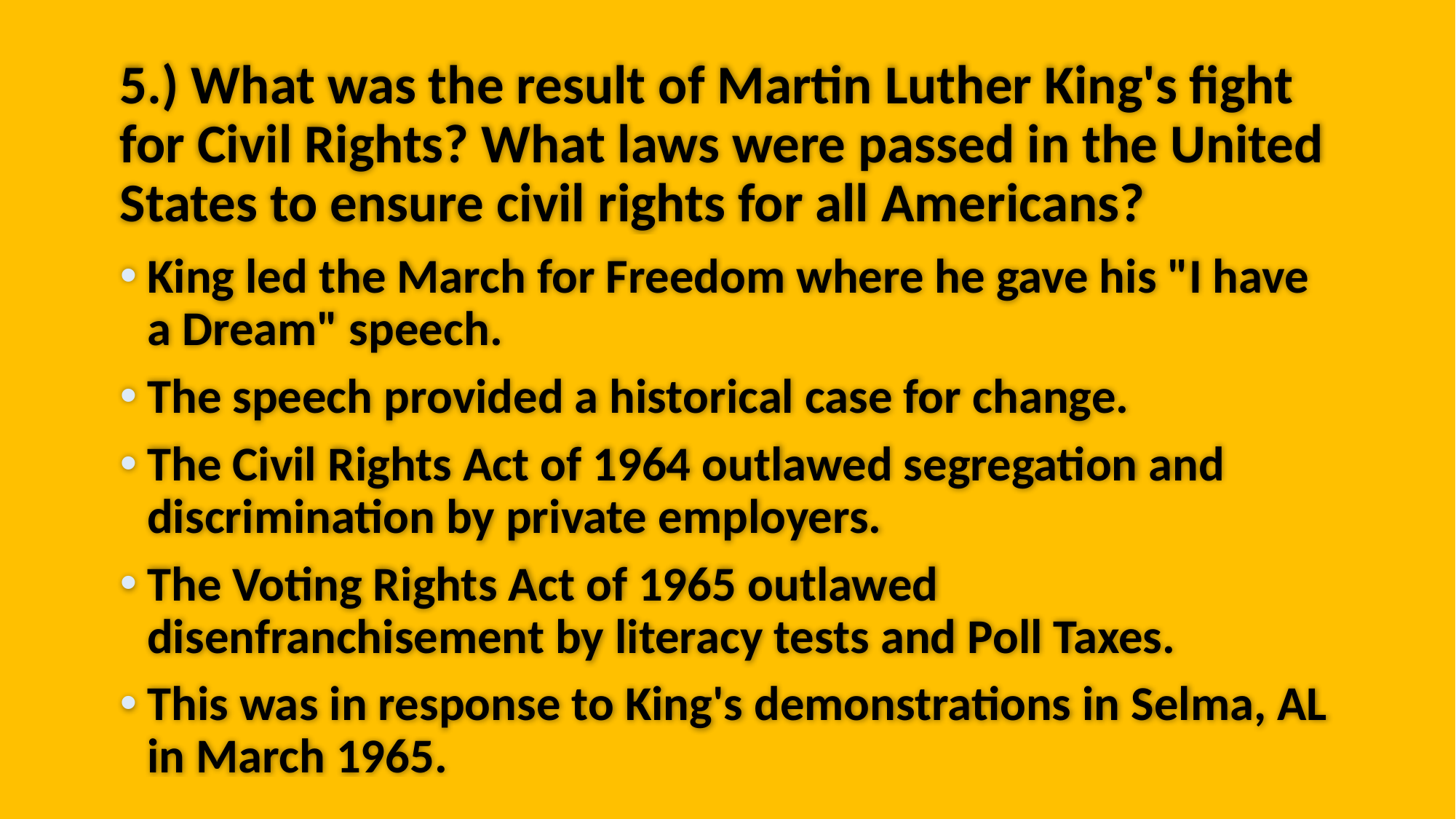

# 5.) What was the result of Martin Luther King's fight for Civil Rights? What laws were passed in the United States to ensure civil rights for all Americans?
King led the March for Freedom where he gave his "I have a Dream" speech.
The speech provided a historical case for change.
The Civil Rights Act of 1964 outlawed segregation and discrimination by private employers.
The Voting Rights Act of 1965 outlawed disenfranchisement by literacy tests and Poll Taxes.
This was in response to King's demonstrations in Selma, AL in March 1965.